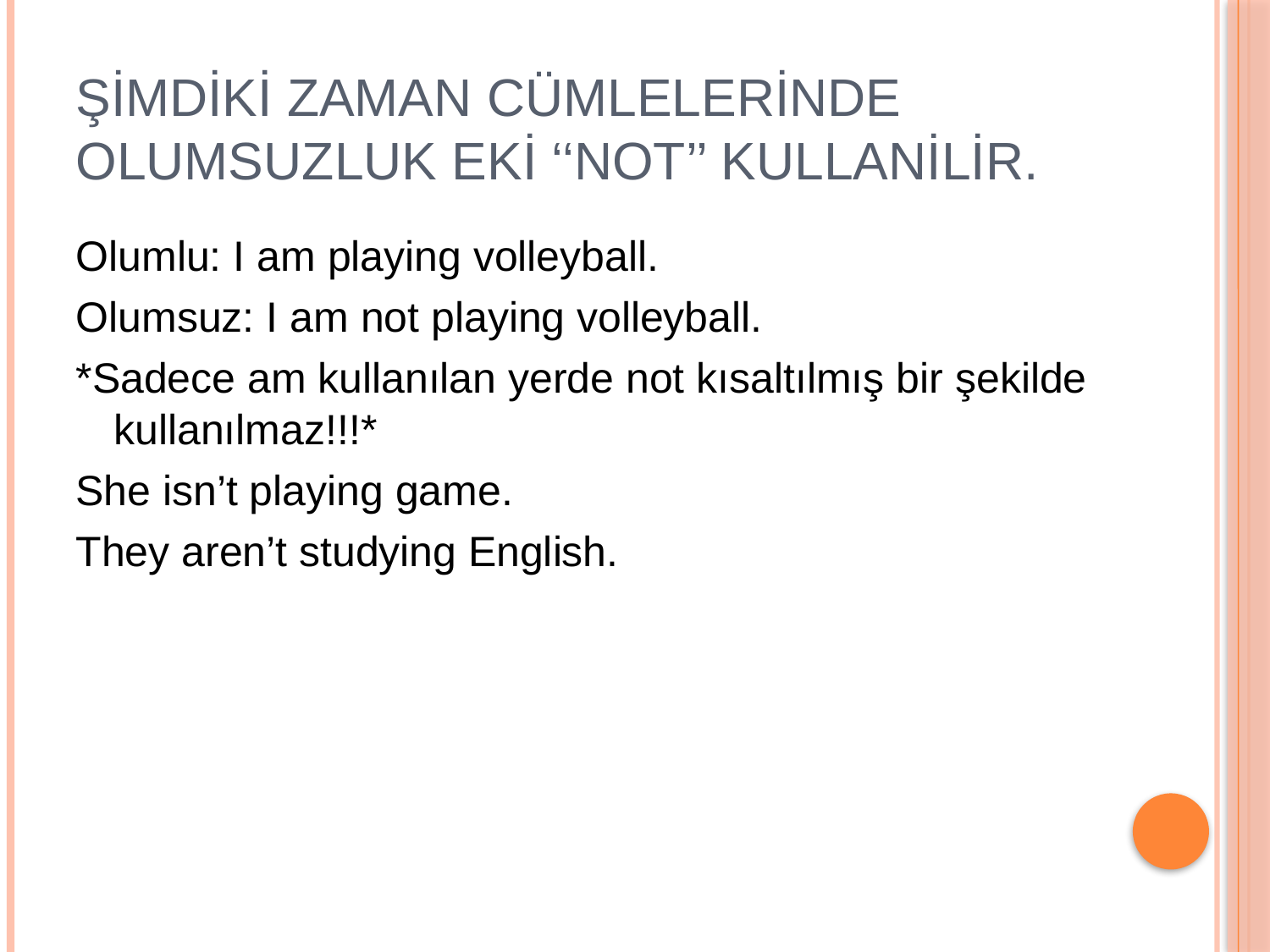

# Şimdiki zaman cümlelerinde olumsuzluk eki ‘‘NOT’’ kullanilir.
Olumlu: I am playing volleyball.
Olumsuz: I am not playing volleyball.
*Sadece am kullanılan yerde not kısaltılmış bir şekilde kullanılmaz!!!*
She isn’t playing game.
They aren’t studying English.